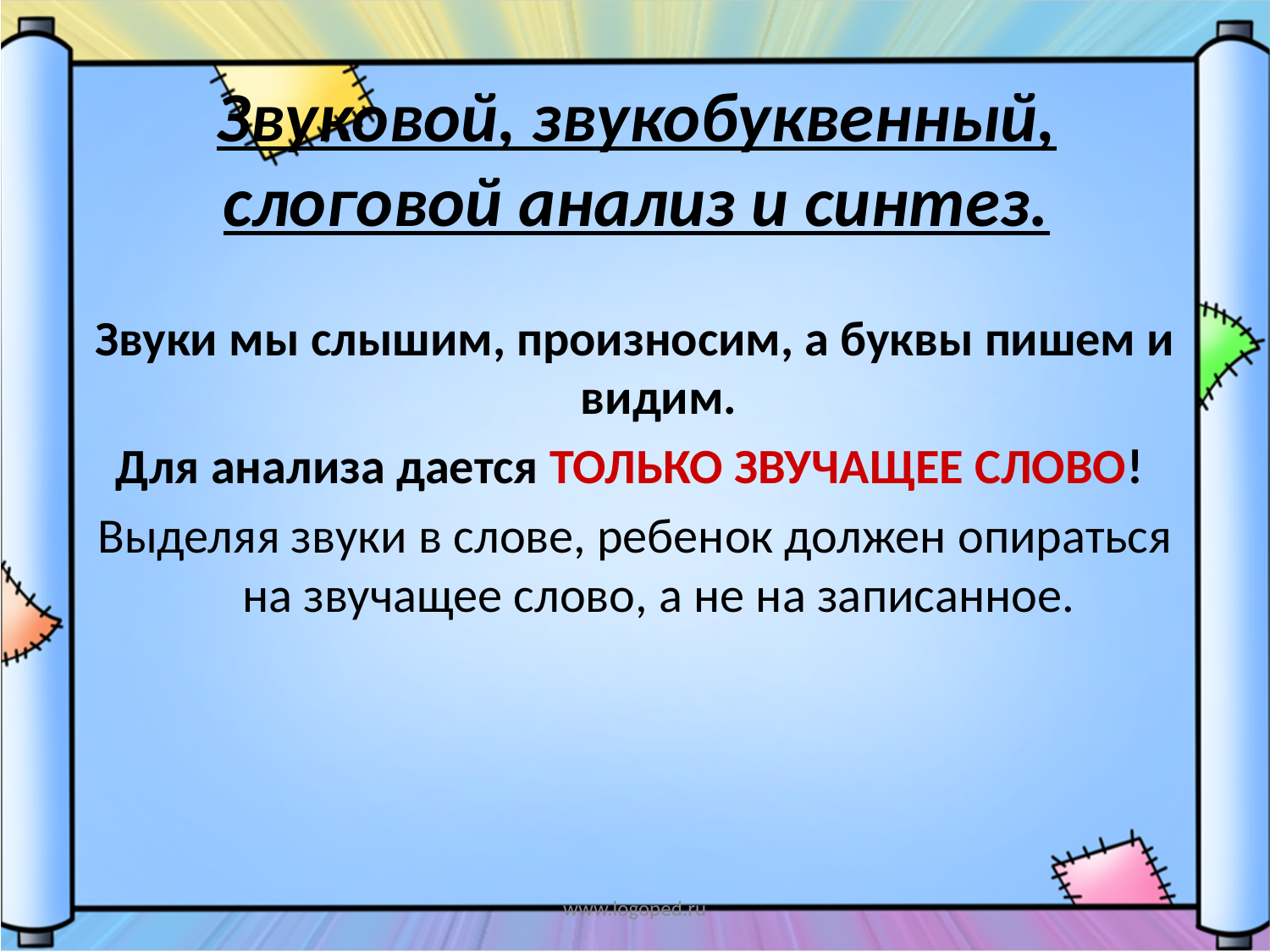

# Звуковой, звукобуквенный, слоговой анализ и синтез.

Звуки мы слышим, произносим, а буквы пишем и видим.
Для анализа дается ТОЛЬКО ЗВУЧАЩЕЕ СЛОВО!
Выделяя звуки в слове, ребенок должен опираться на звучащее слово, а не на записанное.
www.logoped.ru